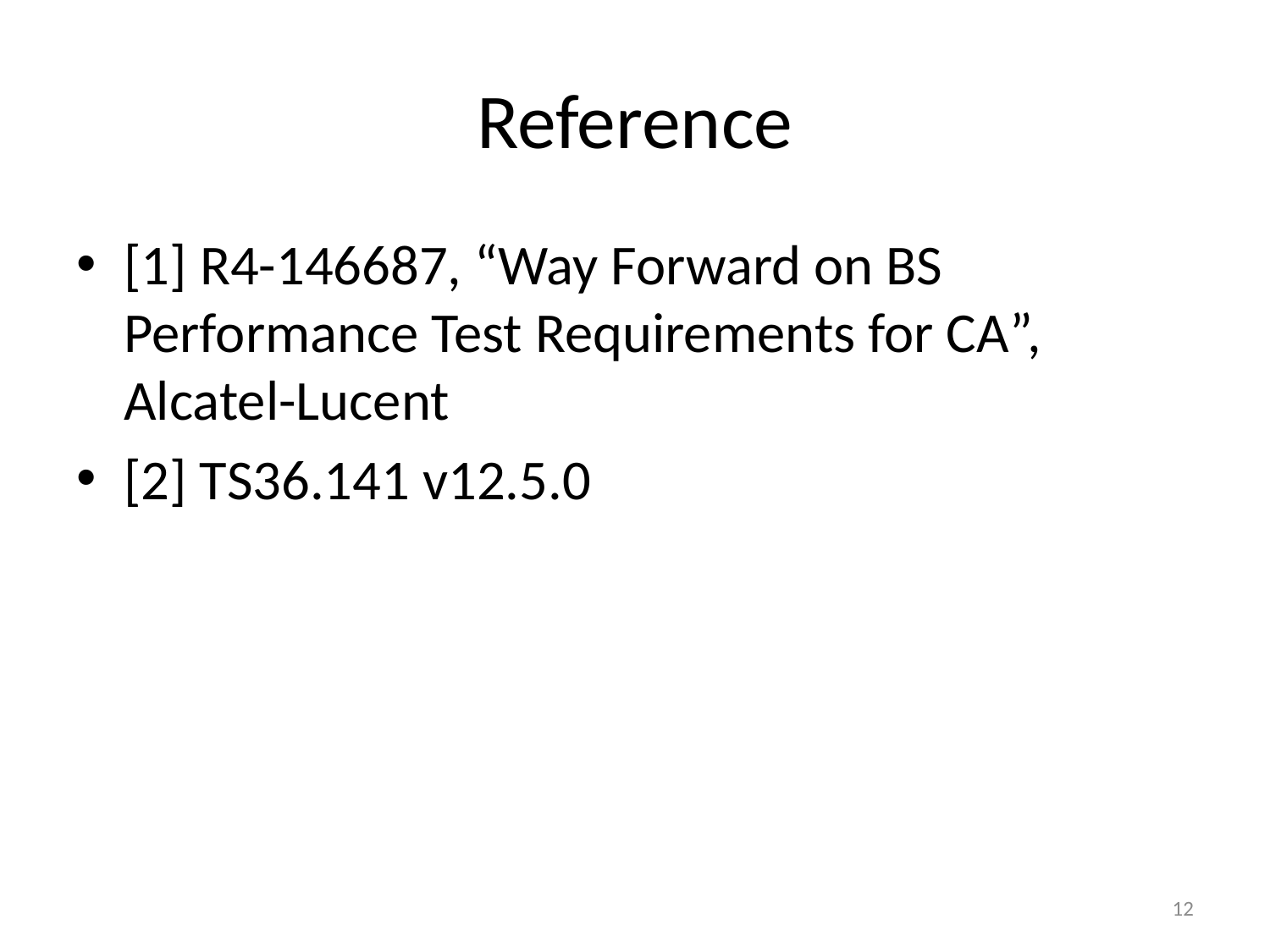

# Reference
[1] R4-146687, “Way Forward on BS Performance Test Requirements for CA”, Alcatel-Lucent
[2] TS36.141 v12.5.0
12